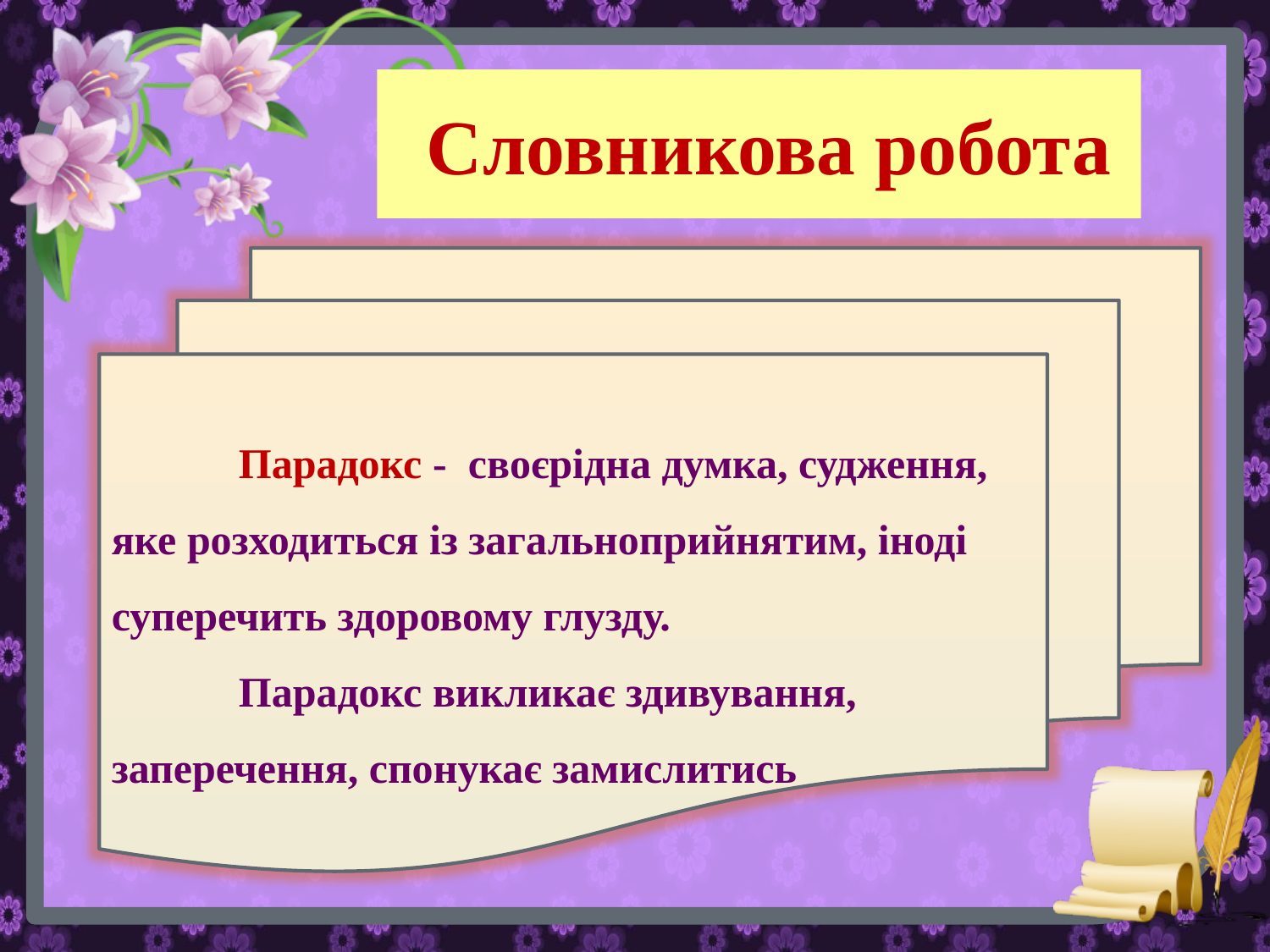

# Словникова робота
 	Парадокс -  своєрідна думка, судження, яке розходиться із загальноприйнятим, іноді суперечить здоровому глузду.
	Парадокс викликає здивування, заперечення, спонукає замислитись